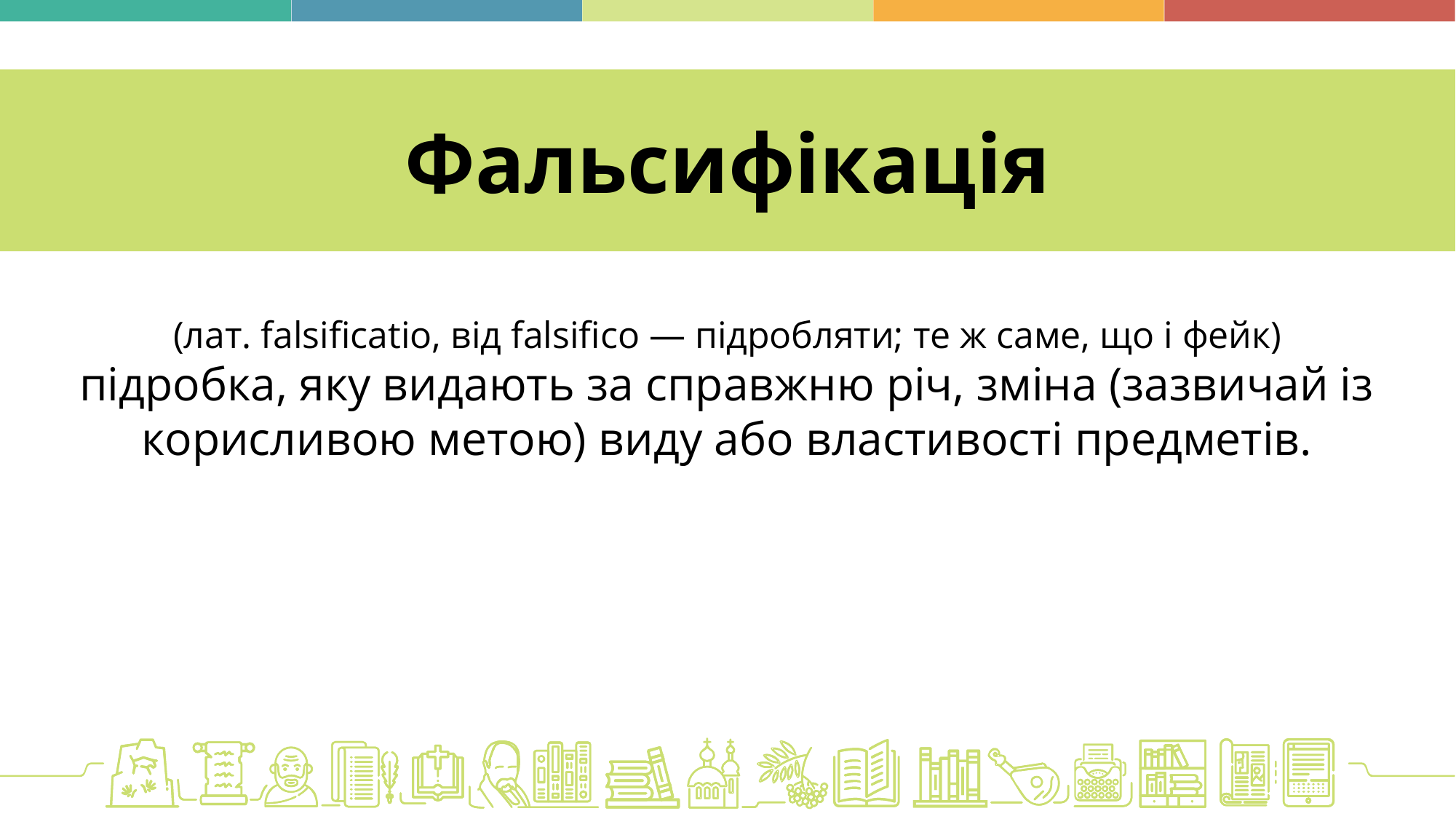

Фальсифікація
(лат. falsificatio, від falsifico — підробляти; те ж саме, що і фейк)
підробка, яку видають за справжню річ, зміна (зазвичай із корисливою метою) виду або властивості предметів.